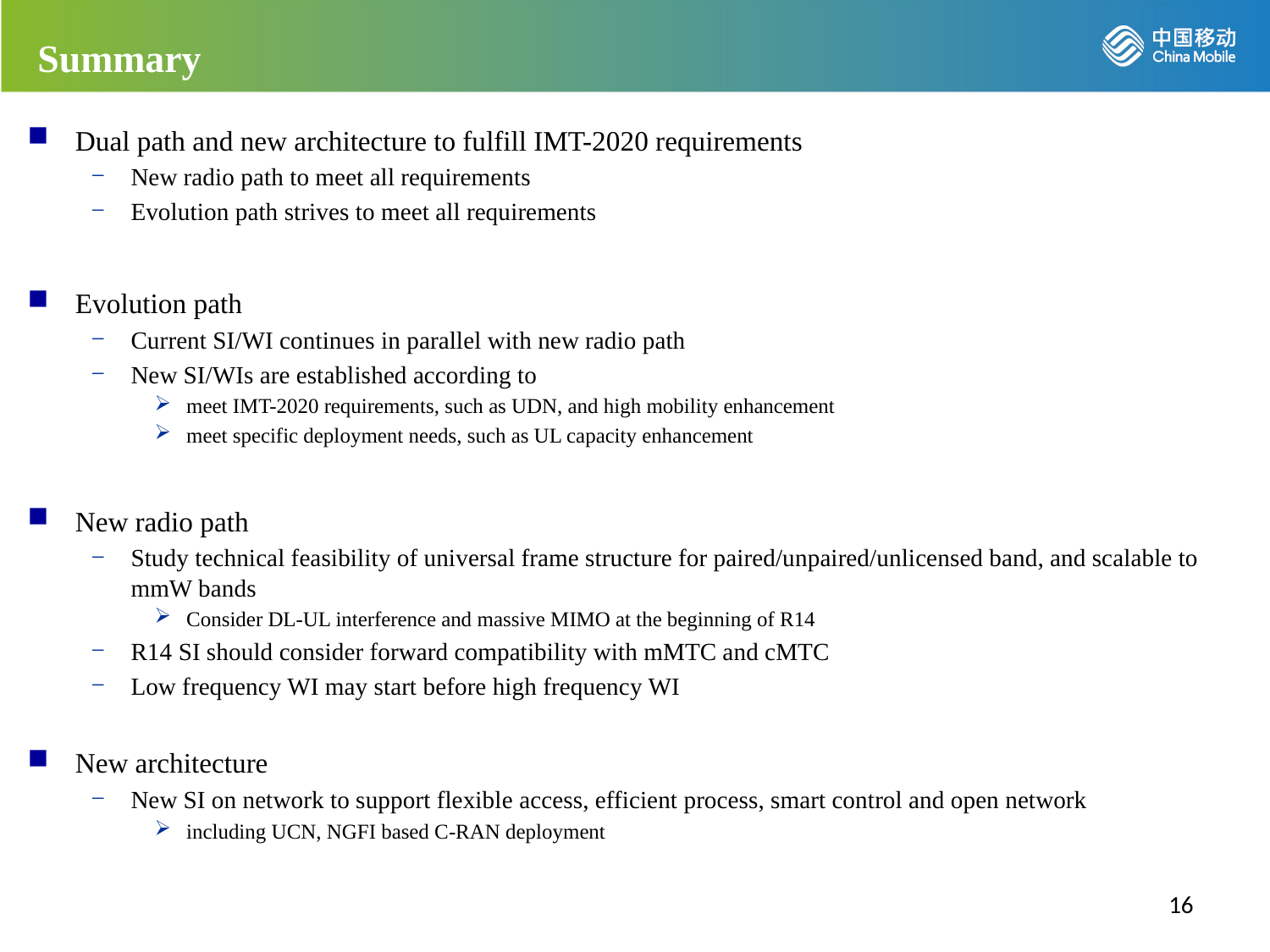

# Summary
Dual path and new architecture to fulfill IMT-2020 requirements
New radio path to meet all requirements
Evolution path strives to meet all requirements

Evolution path
Current SI/WI continues in parallel with new radio path
New SI/WIs are established according to
meet IMT-2020 requirements, such as UDN, and high mobility enhancement
meet specific deployment needs, such as UL capacity enhancement

New radio path
Study technical feasibility of universal frame structure for paired/unpaired/unlicensed band, and scalable to mmW bands
Consider DL-UL interference and massive MIMO at the beginning of R14
R14 SI should consider forward compatibility with mMTC and cMTC
Low frequency WI may start before high frequency WI

New architecture
New SI on network to support flexible access, efficient process, smart control and open network
including UCN, NGFI based C-RAN deployment
16